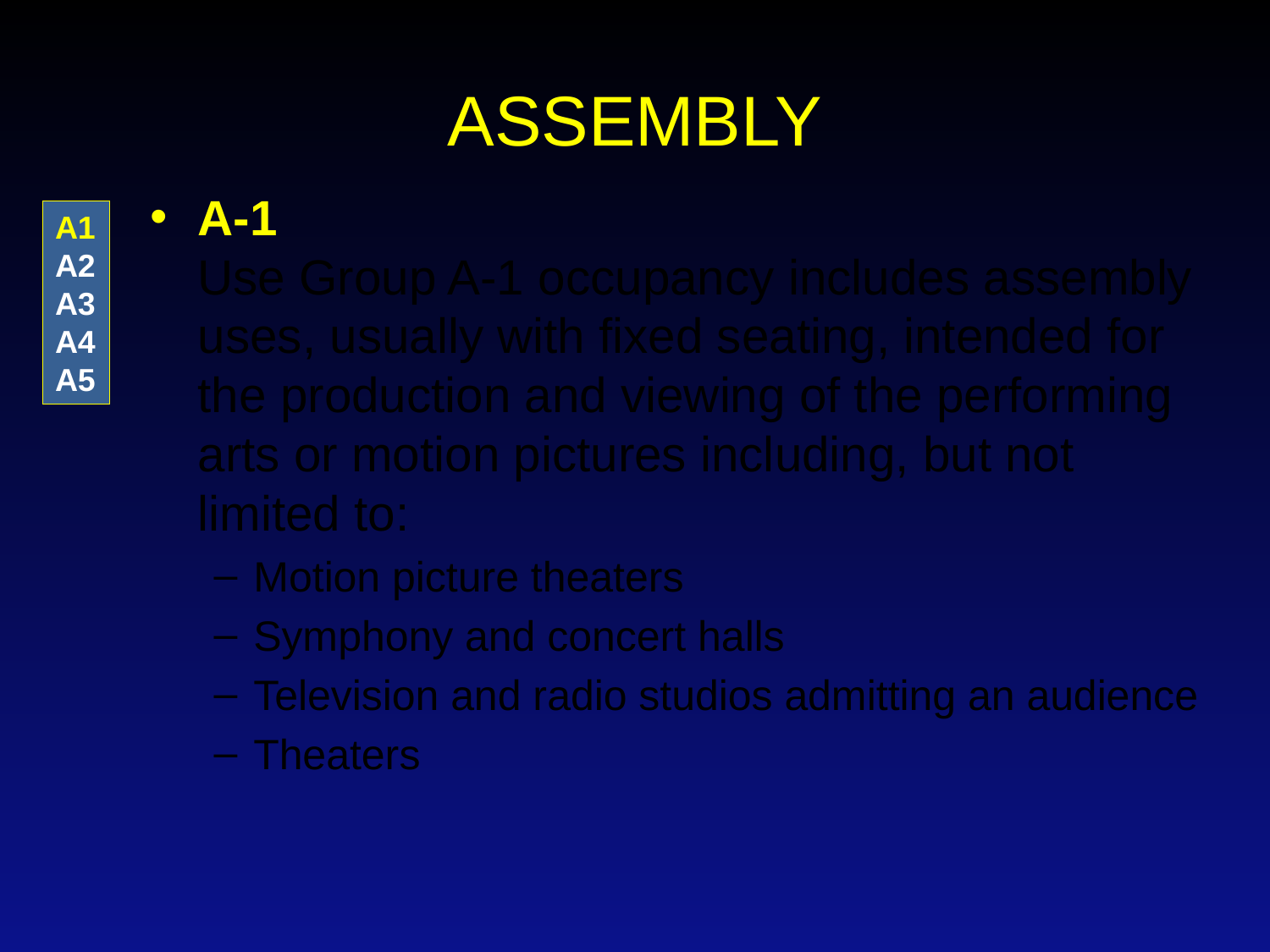

# ASSEMBLY
A-1
Use Group A-1 occupancy includes assembly uses, usually with fixed seating, intended for the production and viewing of the performing arts or motion pictures including, but not limited to:
Motion picture theaters
Symphony and concert halls
Television and radio studios admitting an audience
Theaters
A1 A2 A3 A4 A5